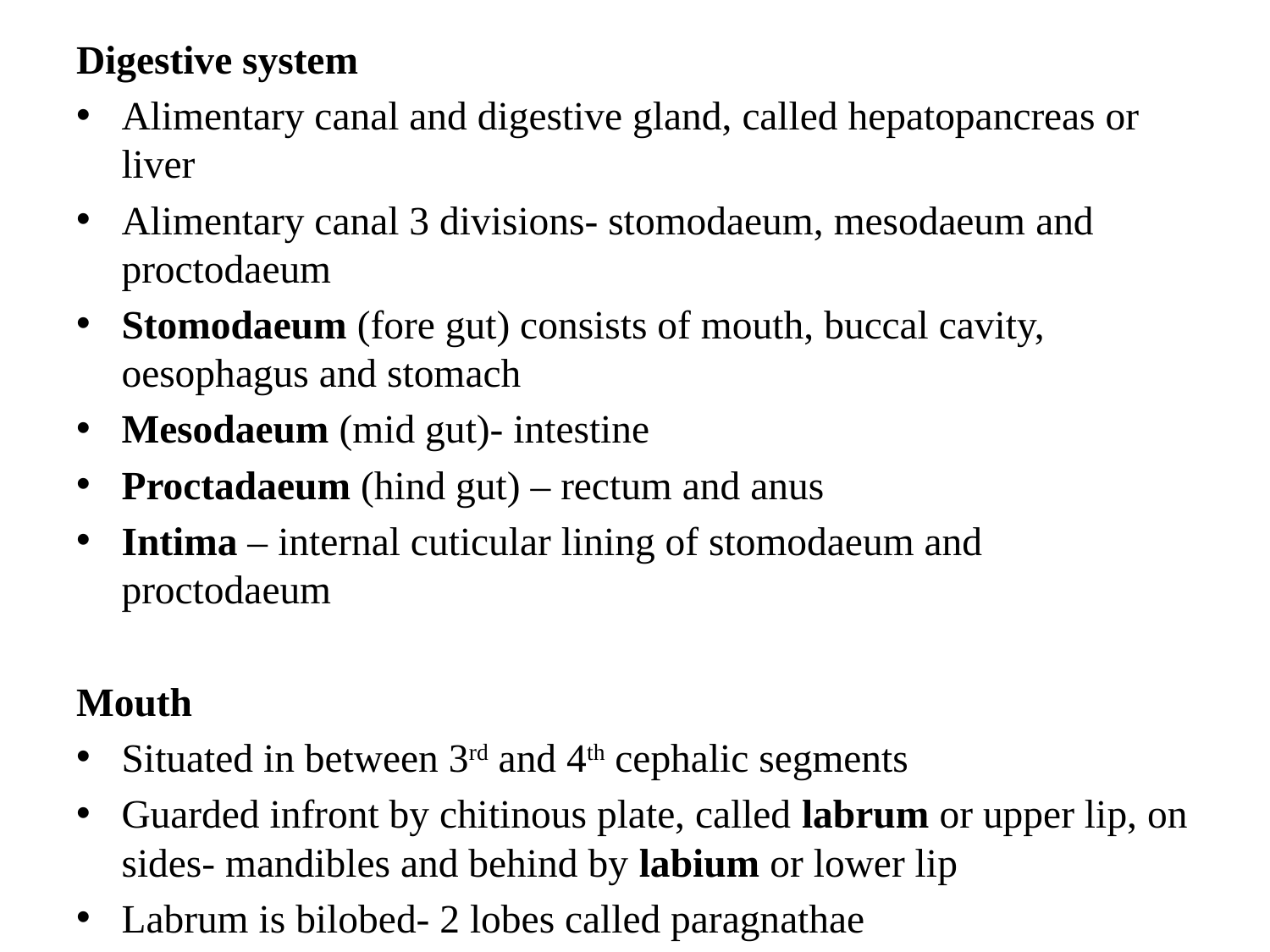

Digestive system
Alimentary canal and digestive gland, called hepatopancreas or liver
Alimentary canal 3 divisions- stomodaeum, mesodaeum and proctodaeum
Stomodaeum (fore gut) consists of mouth, buccal cavity, oesophagus and stomach
Mesodaeum (mid gut)- intestine
Proctadaeum (hind gut) – rectum and anus
Intima – internal cuticular lining of stomodaeum and proctodaeum

Mouth
Situated in between 3rd and 4th cephalic segments
Guarded infront by chitinous plate, called labrum or upper lip, on sides- mandibles and behind by labium or lower lip
Labrum is bilobed- 2 lobes called paragnathae